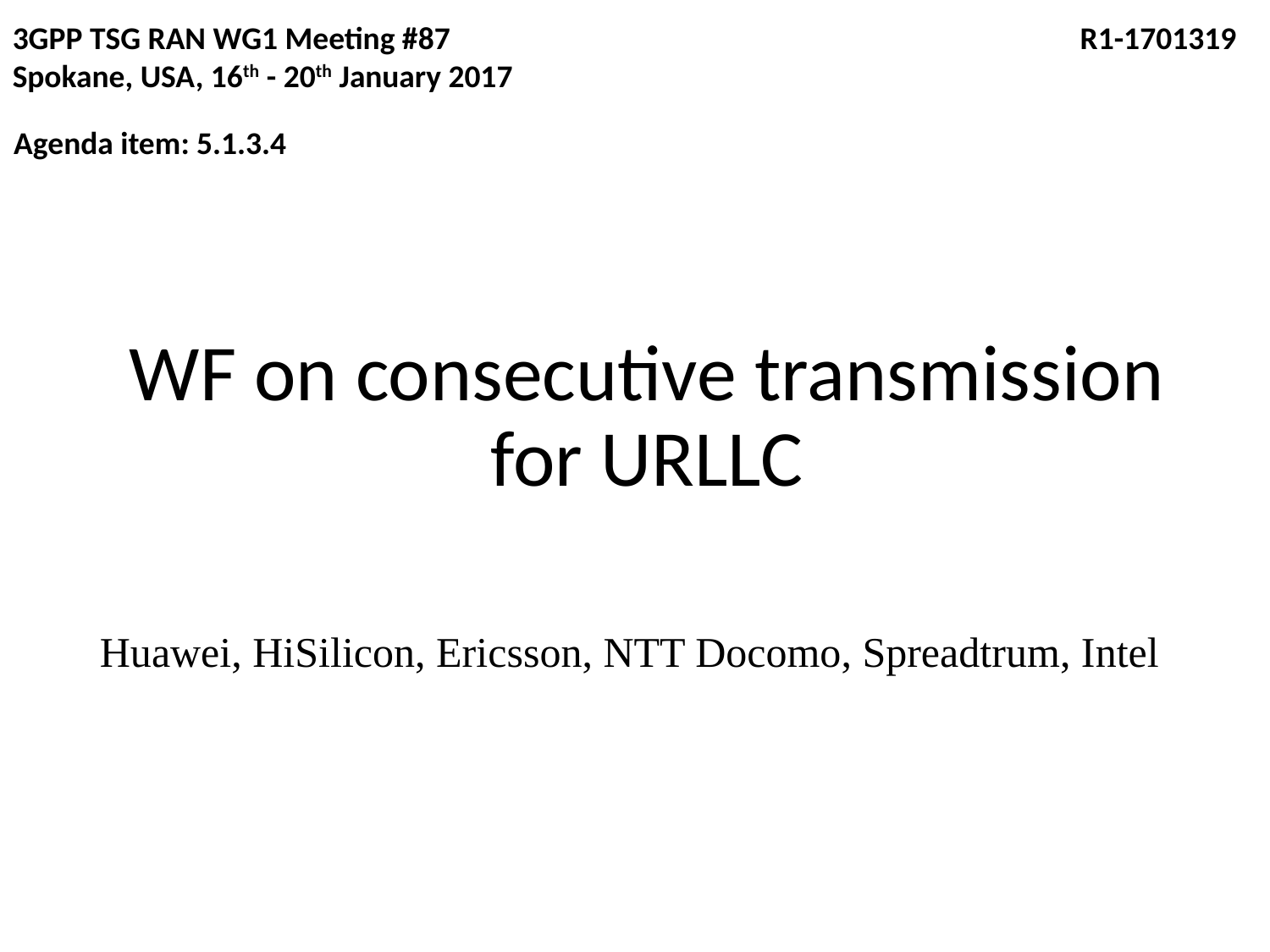

3GPP TSG RAN WG1 Meeting #87	                                                                              R1-1701319
Spokane, USA, 16th - 20th January 2017
Agenda item: 5.1.3.4
# WF on consecutive transmission for URLLC
Huawei, HiSilicon, Ericsson, NTT Docomo, Spreadtrum, Intel